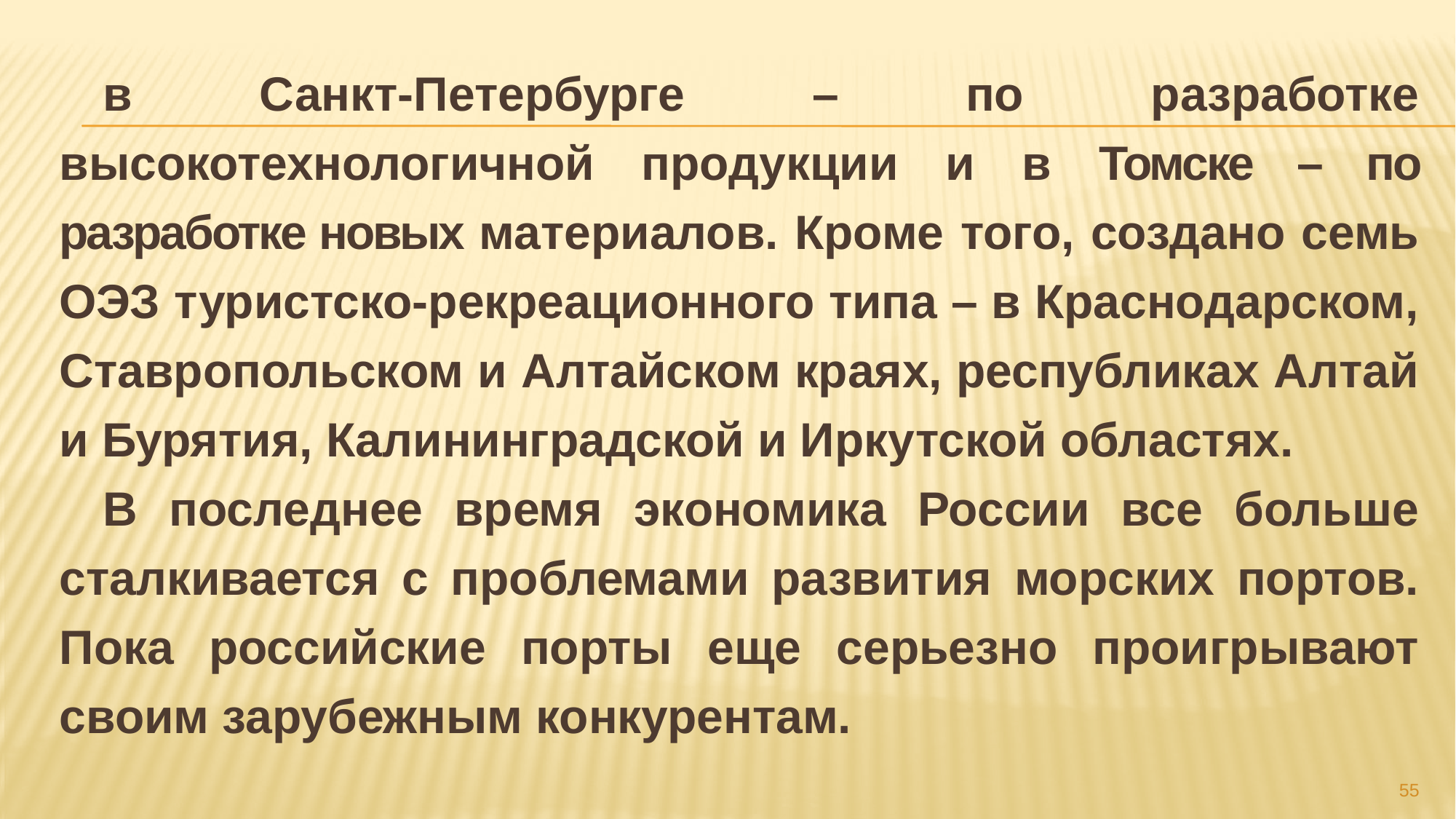

в Санкт-Петербурге – по разработке высокотехнологичной продукции и в Томске – по разработке новых материалов. Кроме того, создано семь ОЭЗ туристско-рекреационного типа – в Краснодарском, Ставропольском и Алтайском краях, республиках Алтай и Бурятия, Калининградской и Иркутской областях.
В последнее время экономика России все больше сталкивается с проблемами развития морских портов. Пока российские порты еще серьезно проигрывают своим зарубежным конкурентам.

#
55